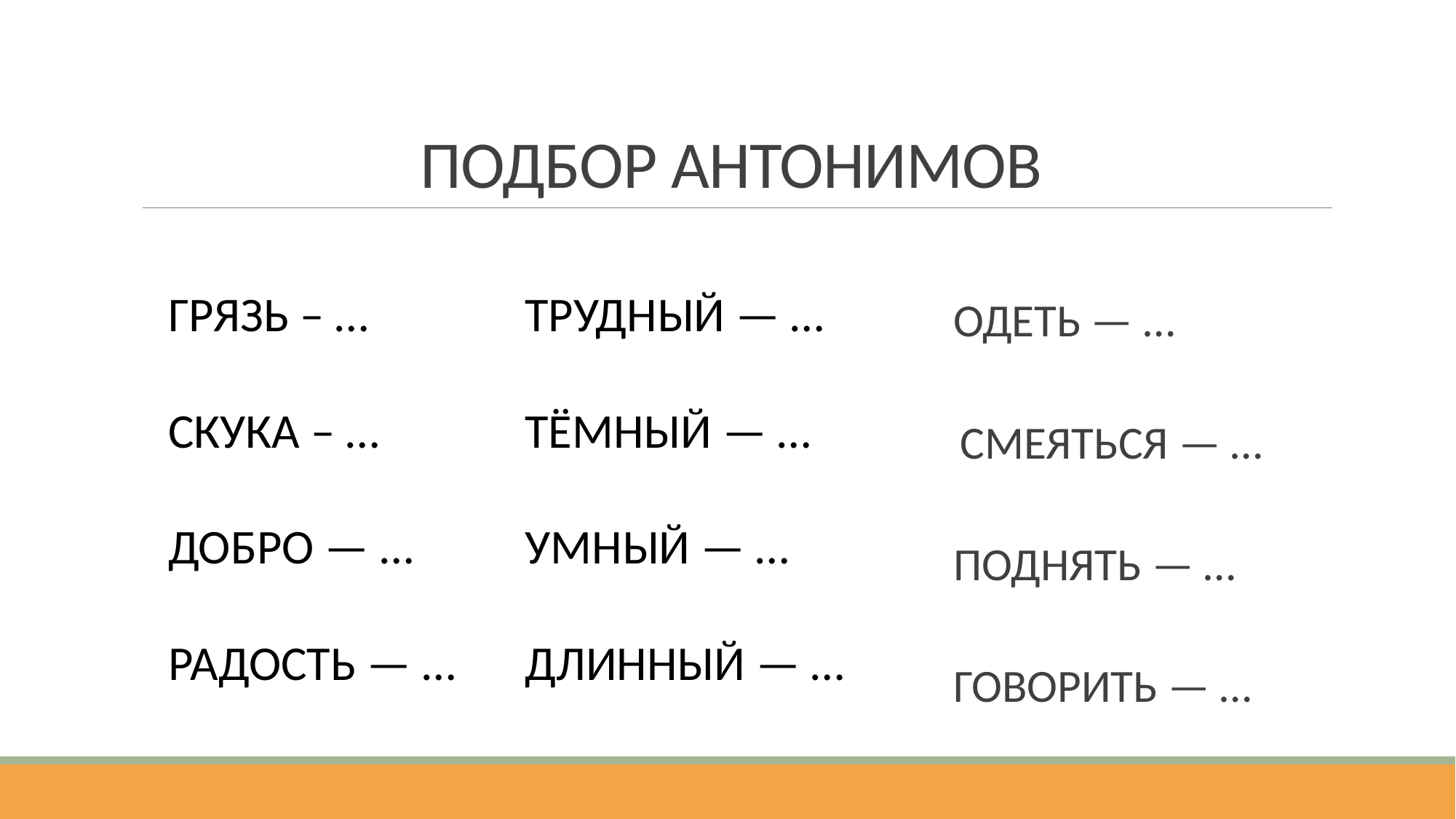

# ПОДБОР АНТОНИМОВ
ТРУДНЫЙ — …
ТЁМНЫЙ — …
УМНЫЙ — …
ДЛИННЫЙ — …
ГРЯЗЬ – …
СКУКА – …
ДОБРО — …
РАДОСТЬ — …
ОДЕТЬ — …
 СМЕЯТЬСЯ — …
ПОДНЯТЬ — …
ГОВОРИТЬ — …